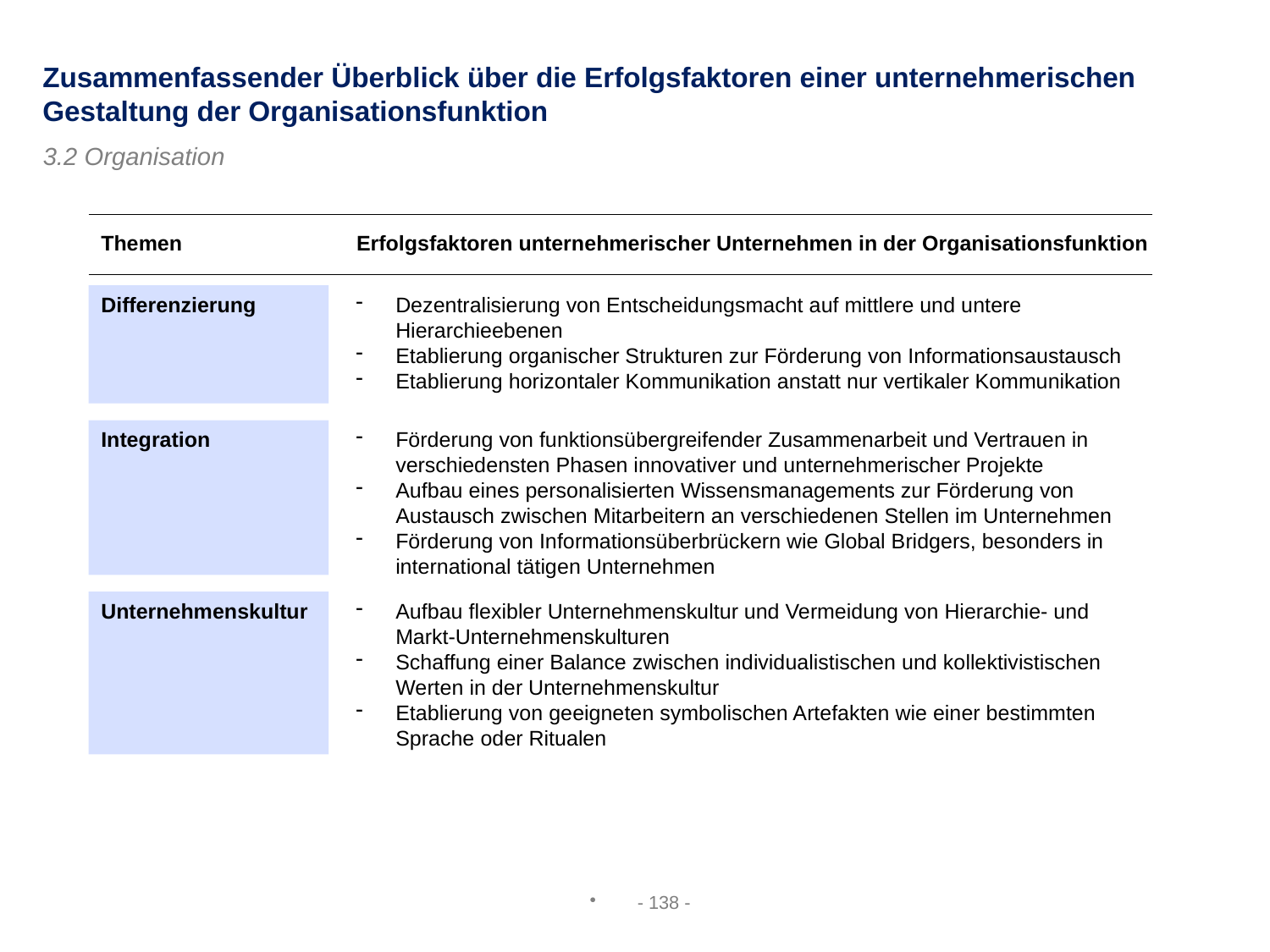

Zusammenfassender Überblick über die Erfolgsfaktoren einer unternehmerischen Gestaltung der Organisationsfunktion
3.2 Organisation
Themen
Erfolgsfaktoren unternehmerischer Unternehmen in der Organisationsfunktion
Differenzierung
Dezentralisierung von Entscheidungsmacht auf mittlere und untere Hierarchieebenen
Etablierung organischer Strukturen zur Förderung von Informationsaustausch
Etablierung horizontaler Kommunikation anstatt nur vertikaler Kommunikation
Integration
Förderung von funktionsübergreifender Zusammenarbeit und Vertrauen in verschiedensten Phasen innovativer und unternehmerischer Projekte
Aufbau eines personalisierten Wissensmanagements zur Förderung von Austausch zwischen Mitarbeitern an verschiedenen Stellen im Unternehmen
Förderung von Informationsüberbrückern wie Global Bridgers, besonders in international tätigen Unternehmen
Unternehmenskultur
Aufbau flexibler Unternehmenskultur und Vermeidung von Hierarchie- und Markt-Unternehmenskulturen
Schaffung einer Balance zwischen individualistischen und kollektivistischen Werten in der Unternehmenskultur
Etablierung von geeigneten symbolischen Artefakten wie einer bestimmten Sprache oder Ritualen
- 138 -